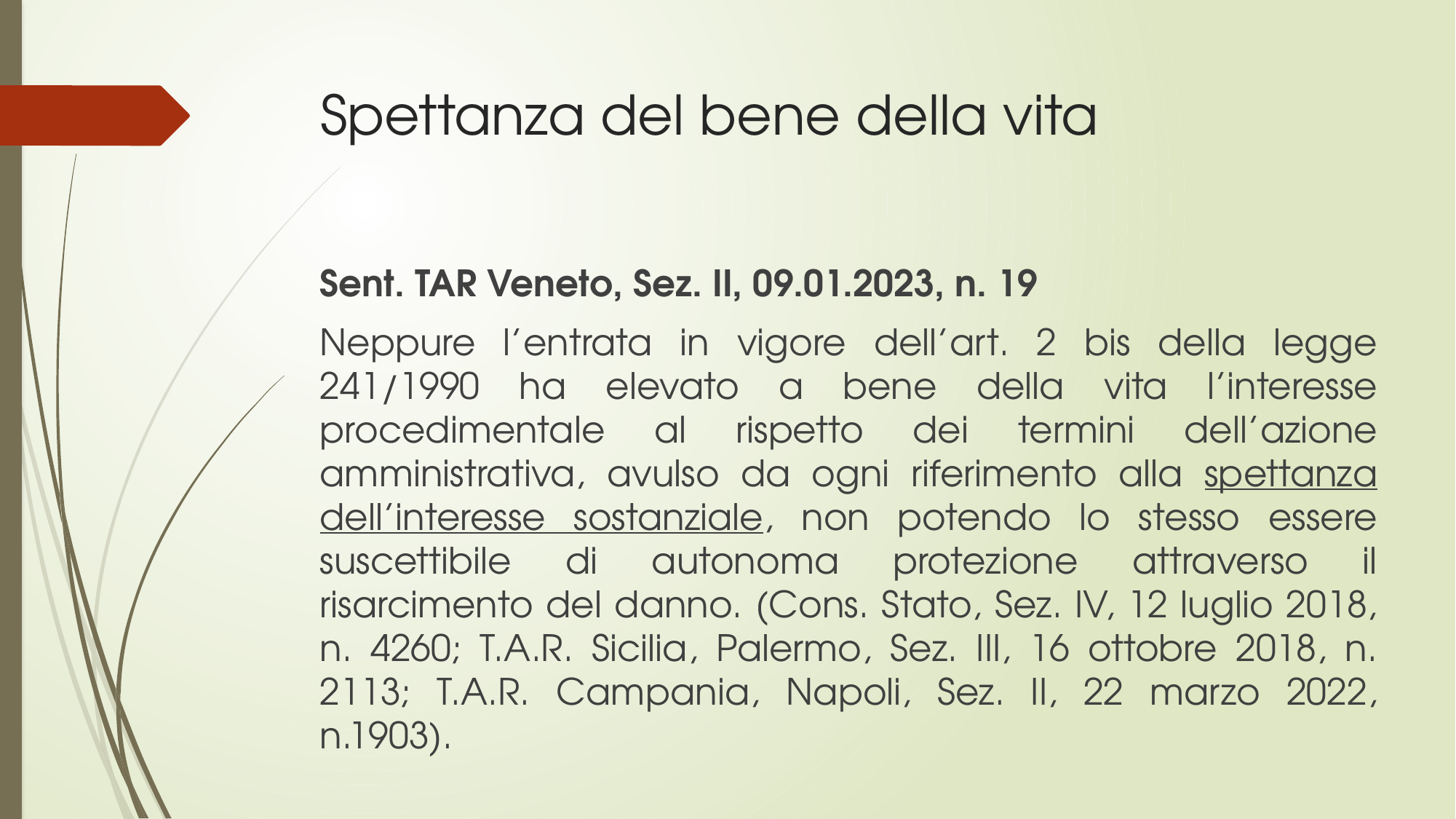

# Spettanza del bene della vita
Sent. TAR Veneto, Sez. II, 09.01.2023, n. 19
Neppure l’entrata in vigore dell’art. 2 bis della legge 241/1990 ha elevato a bene della vita l’interesse procedimentale al rispetto dei termini dell’azione amministrativa, avulso da ogni riferimento alla spettanza dell’interesse sostanziale, non potendo lo stesso essere suscettibile di autonoma protezione attraverso il risarcimento del danno. (Cons. Stato, Sez. IV, 12 luglio 2018, n. 4260; T.A.R. Sicilia, Palermo, Sez. III, 16 ottobre 2018, n. 2113; T.A.R. Campania, Napoli, Sez. II, 22 marzo 2022, n.1903).